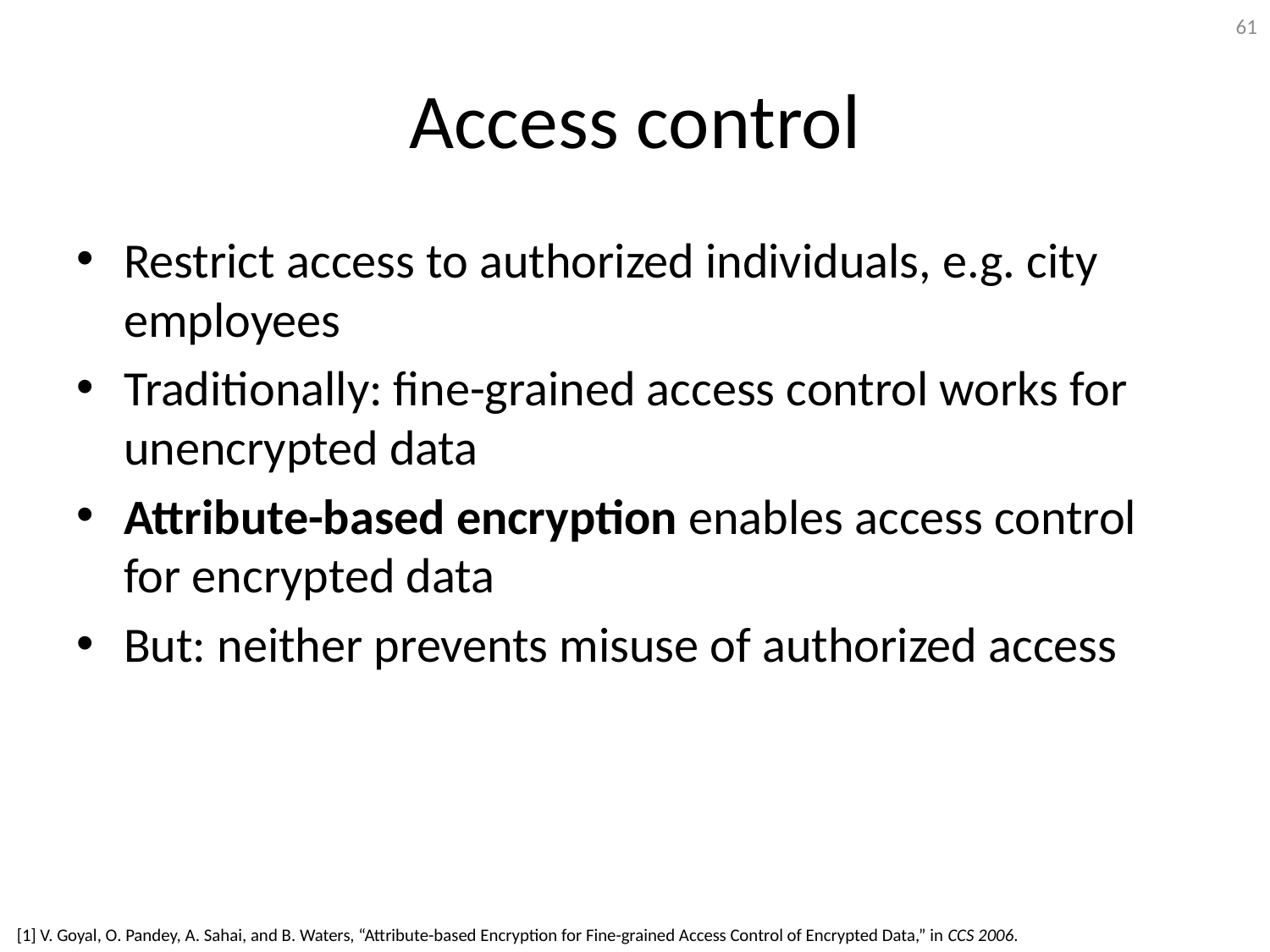

61
# Access control
Restrict access to authorized individuals, e.g. city employees
Traditionally: fine-grained access control works for unencrypted data
Attribute-based encryption enables access control for encrypted data
But: neither prevents misuse of authorized access
[1] V. Goyal, O. Pandey, A. Sahai, and B. Waters, “Attribute-based Encryption for Fine-grained Access Control of Encrypted Data,” in CCS 2006.